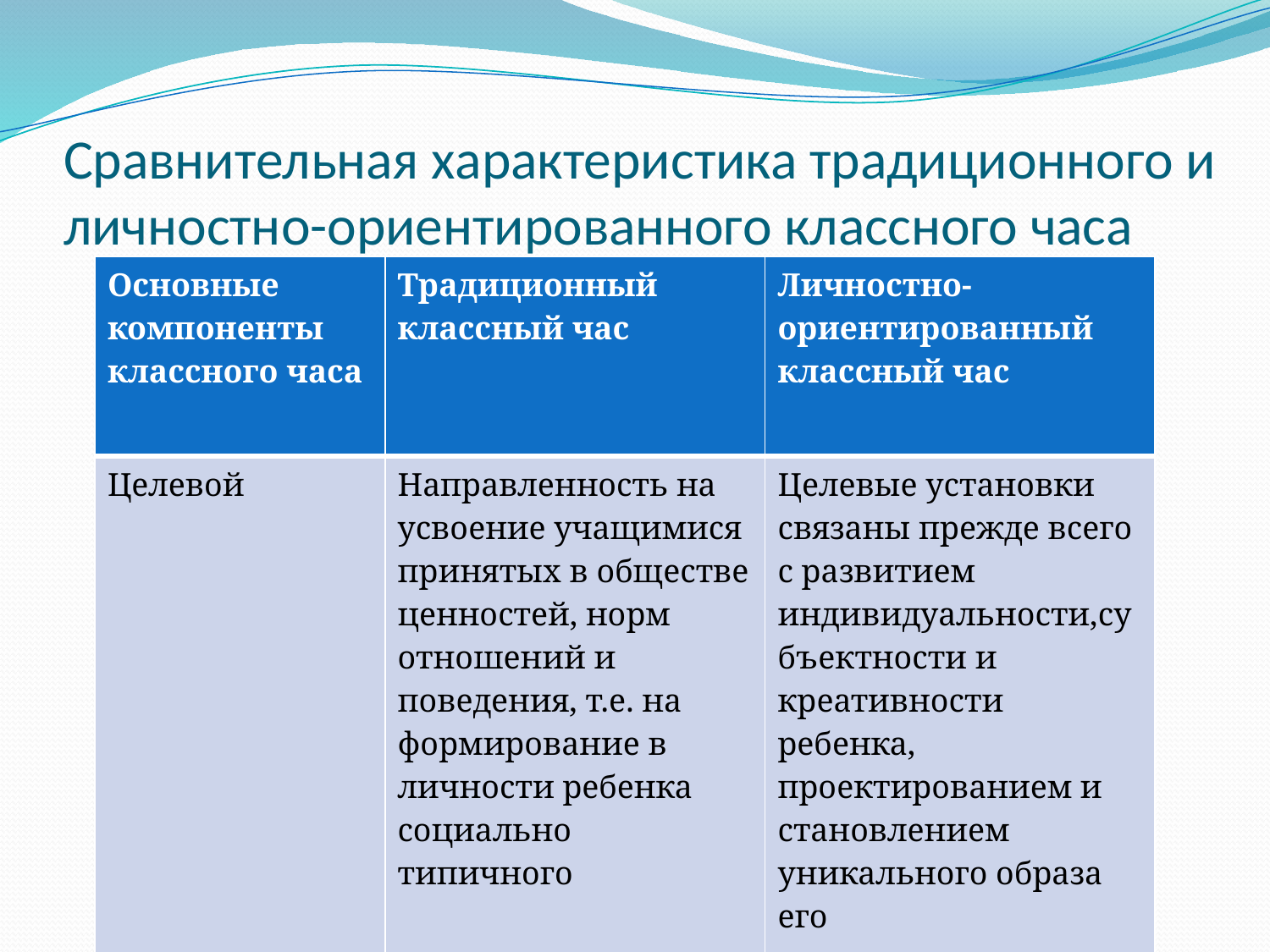

# Сравнительная характеристика традиционного и личностно-ориентированного классного часа
| Основные компоненты классного часа | Традиционный классный час | Личностно-ориентированный классный час |
| --- | --- | --- |
| Целевой | Направленность на усвоение учащимися принятых в обществе ценностей, норм отношений и поведения, т.е. на формирование в личности ребенка социально типичного | Целевые установки связаны прежде всего с развитием индивидуальности,субъектности и креативности ребенка, проектированием и становлением уникального образа его жизнедеятельности |